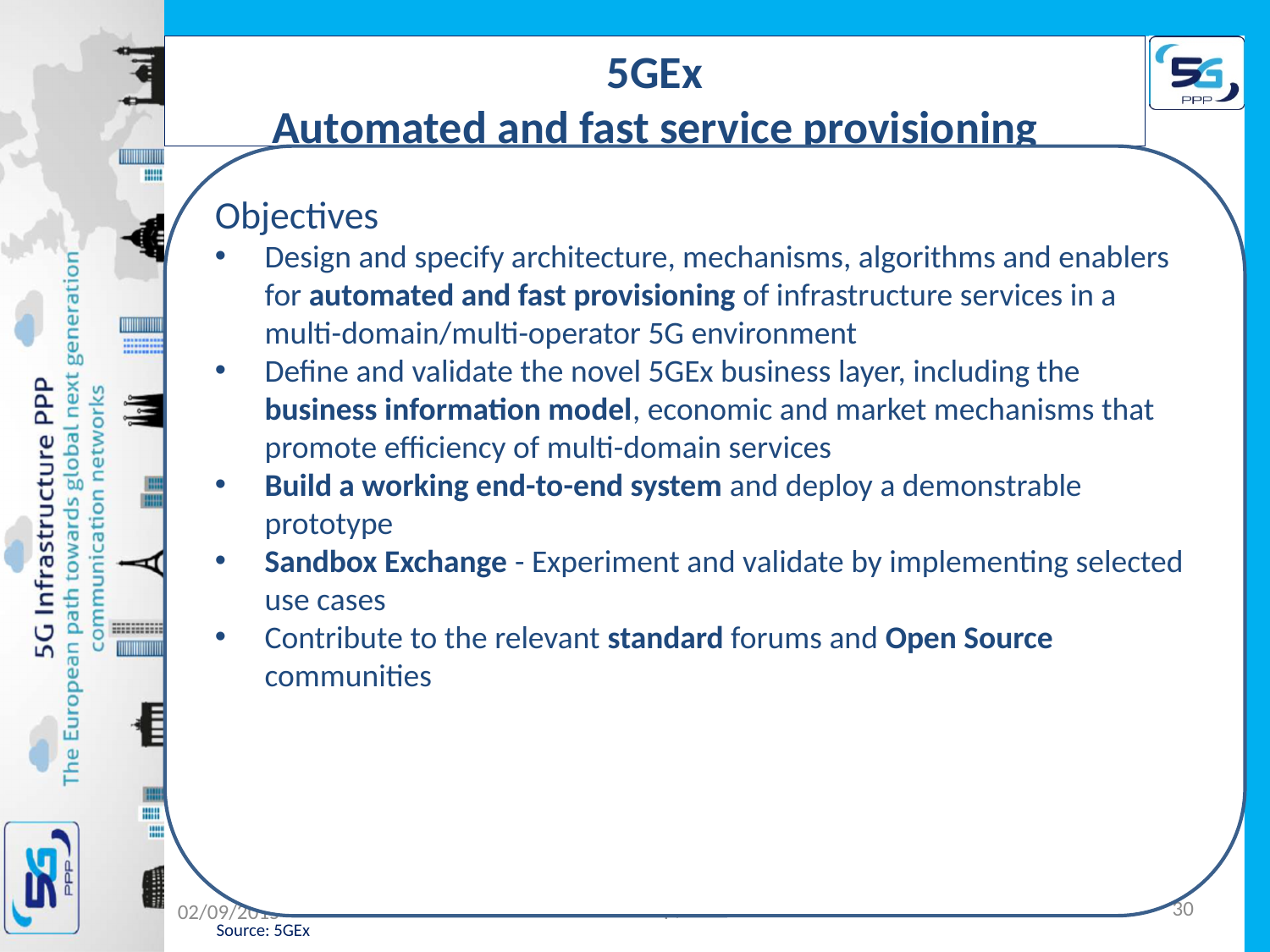

5GEx
Automated and fast service provisioning
Objectives
Design and specify architecture, mechanisms, algorithms and enablers for automated and fast provisioning of infrastructure services in a multi-domain/multi-operator 5G environment
Define and validate the novel 5GEx business layer, including the business information model, economic and market mechanisms that promote efficiency of multi-domain services
Build a working end-to-end system and deploy a demonstrable prototype
Sandbox Exchange - Experiment and validate by implementing selected use cases
Contribute to the relevant standard forums and Open Source communities
Research projects

Innovation projects

5GEx
5G Exchange
SUPERFLUIDITY
Superfluidity: a super-fluid, cloud-native, converged edge system
COHERENT
Coordinated control and spectrum management for 5G heterogeneous radio access networks
METIS-II
Mobile and wireless communications Enablers for Twenty-twenty (2020) Information Society-II
5G-Norma
5G NOvel Radio Multiservice adaptive network Architecture
SPEED-5G
quality of Service Provision and capacity Expansion through Extended-DSA for 5G
FANTASTIC-5G
Flexible Air iNTerfAce for Scalable service delivery wiThin wIreless Communication networks of the 5th Generation
5G-Xhaul
Dynamically reconfigurable optical-wireless backhaul/fronthaul with cognitive control plane for small cells and cloud-RANs
SESAME
Small cEllS coordinAtion for Multi-tenancy and Edge services
Flex5Gware
Flexible and efficient hardware/software platforms for 5G network elements and devices
mmMAGIC
Millimetre-Wave Based Mobile Radio Access Network for Fifth Generation Integrated Communications
Xhaul
The 5G Integrated fronthaul/backhaul
3GPP RAN 5G Workshop, 17.-18.9.2015
30
02/09/2015
Source: 5GEx